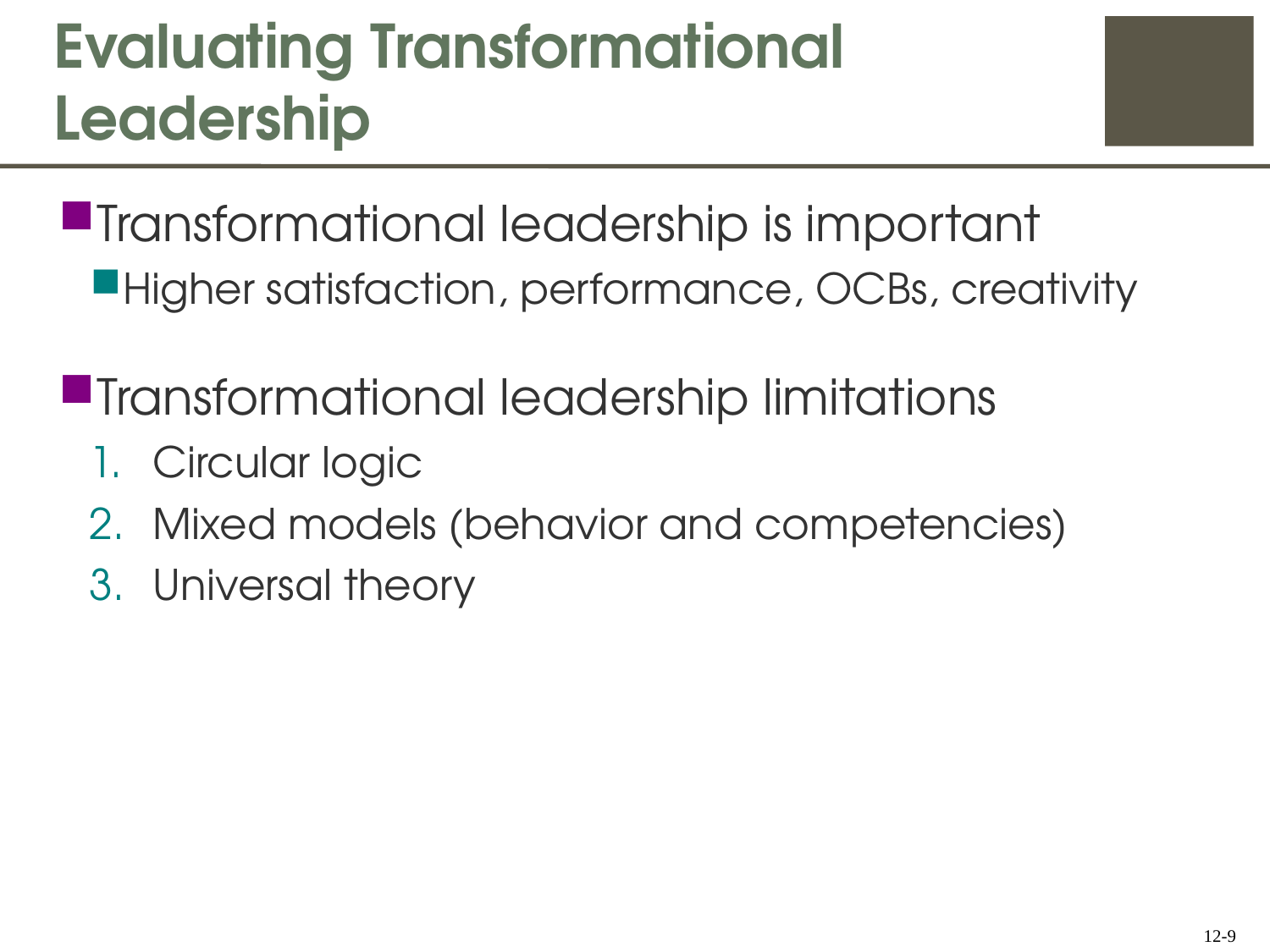

# Evaluating Transformational Leadership
Transformational leadership is important
Higher satisfaction, performance, OCBs, creativity
Transformational leadership limitations
Circular logic
Mixed models (behavior and competencies)
Universal theory